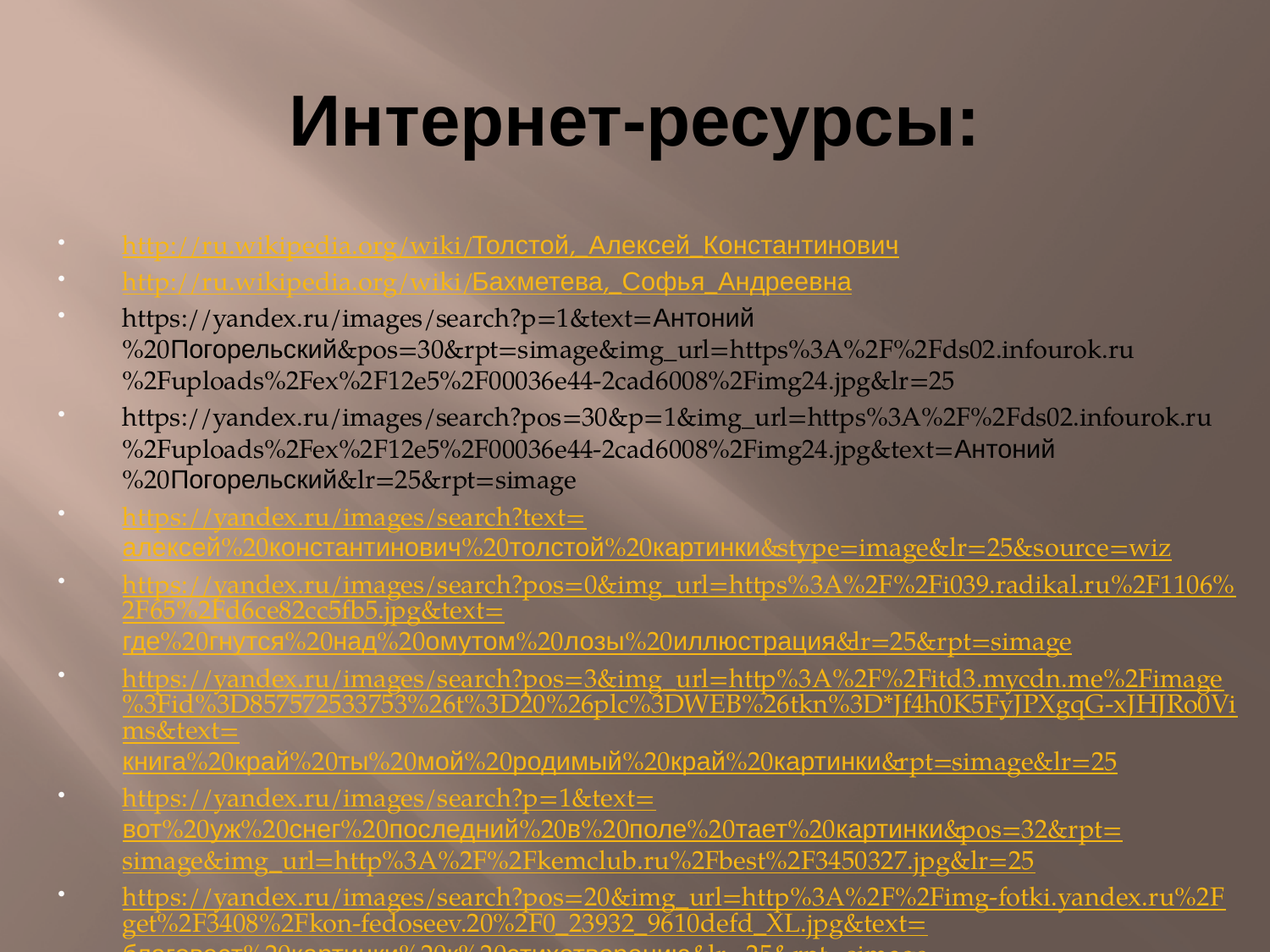

# Интернет-ресурсы:
http://ru.wikipedia.org/wiki/Толстой,_Алексей_Константинович
http://ru.wikipedia.org/wiki/Бахметева,_Софья_Андреевна
https://yandex.ru/images/search?p=1&text=Антоний%20Погорельский&pos=30&rpt=simage&img_url=https%3A%2F%2Fds02.infourok.ru%2Fuploads%2Fex%2F12e5%2F00036e44-2cad6008%2Fimg24.jpg&lr=25
https://yandex.ru/images/search?pos=30&p=1&img_url=https%3A%2F%2Fds02.infourok.ru%2Fuploads%2Fex%2F12e5%2F00036e44-2cad6008%2Fimg24.jpg&text=Антоний%20Погорельский&lr=25&rpt=simage
https://yandex.ru/images/search?text=алексей%20константинович%20толстой%20картинки&stype=image&lr=25&source=wiz
https://yandex.ru/images/search?pos=0&img_url=https%3A%2F%2Fi039.radikal.ru%2F1106%2F65%2Fd6ce82cc5fb5.jpg&text=где%20гнутся%20над%20омутом%20лозы%20иллюстрация&lr=25&rpt=simage
https://yandex.ru/images/search?pos=3&img_url=http%3A%2F%2Fitd3.mycdn.me%2Fimage%3Fid%3D857572533753%26t%3D20%26plc%3DWEB%26tkn%3D*Jf4h0K5FyJPXgqG-xJHJRo0Vims&text=книга%20край%20ты%20мой%20родимый%20край%20картинки&rpt=simage&lr=25
https://yandex.ru/images/search?p=1&text=вот%20уж%20снег%20последний%20в%20поле%20тает%20картинки&pos=32&rpt=simage&img_url=http%3A%2F%2Fkemclub.ru%2Fbest%2F3450327.jpg&lr=25
https://yandex.ru/images/search?pos=20&img_url=http%3A%2F%2Fimg-fotki.yandex.ru%2Fget%2F3408%2Fkon-fedoseev.20%2F0_23932_9610defd_XL.jpg&text=благовест%20картинки%20к%20стихотворению&lr=25&rpt=simage